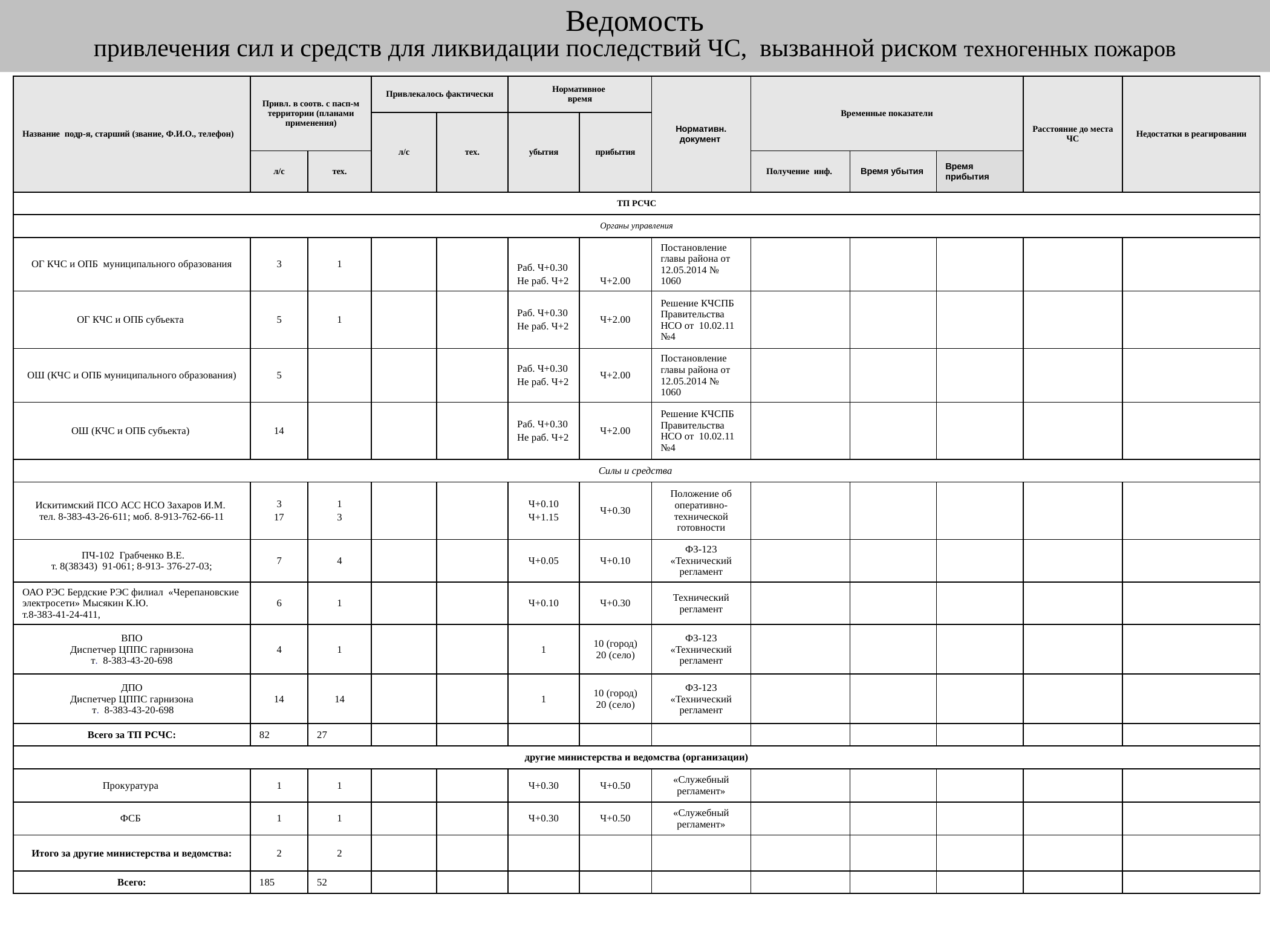

Ведомость
привлечения сил и средств для ликвидации последствий ЧС,  вызванной риском техногенных пожаров
Ведомость
привлечения сил и средств
| Название подр-я, старший (звание, Ф.И.О., телефон) | Привл. в соотв. с пасп-м территории (планами применения) |  | Привлекалось фактически |  | Нормативное время |  | Нормативн. документ | Временные показатели |  |  | Расстояние до места ЧС | Недостатки в реагировании |
| --- | --- | --- | --- | --- | --- | --- | --- | --- | --- | --- | --- | --- |
|  |  |  | л/с | тех. | убытия | прибытия |  |  |  |  |  |  |
|  | л/с | тех. |  |  |  |  |  | Получение инф. | Время убытия | Время прибытия |  |  |
| ТП РСЧС |  |  |  |  |  |  |  |  |  |  |  |  |
| Органы управления |  |  |  |  |  |  |  |  |  |  |  |  |
| ОГ КЧС и ОПБ муниципального образования | 3 | 1 |  |  | Раб. Ч+0.30 Не раб. Ч+2 | Ч+2.00 | Постановление главы района от 12.05.2014 № 1060 |  |  |  |  |  |
| ОГ КЧС и ОПБ субъекта | 5 | 1 |  |  | Раб. Ч+0.30 Не раб. Ч+2 | Ч+2.00 | Решение КЧСПБ Правительства НСО от 10.02.11 №4 |  |  |  |  |  |
| ОШ (КЧС и ОПБ муниципального образования) | 5 |  |  |  | Раб. Ч+0.30 Не раб. Ч+2 | Ч+2.00 | Постановление главы района от 12.05.2014 № 1060 |  |  |  |  |  |
| ОШ (КЧС и ОПБ субъекта) | 14 |  |  |  | Раб. Ч+0.30 Не раб. Ч+2 | Ч+2.00 | Решение КЧСПБ Правительства НСО от 10.02.11 №4 |  |  |  |  |  |
| Силы и средства |  |  |  |  |  |  |  |  |  |  |  |  |
| Искитимский ПСО АСС НСО Захаров И.М. тел. 8-383-43-26-611; моб. 8-913-762-66-11 | 3 17 | 1 3 |  |  | Ч+0.10 Ч+1.15 | Ч+0.30 | Положение об оперативно-технической готовности |  |  |  |  |  |
| ПЧ-102 Грабченко В.Е. т. 8(38343) 91-061; 8-913- 376-27-03; | 7 | 4 |  |  | Ч+0.05 | Ч+0.10 | ФЗ-123 «Технический регламент |  |  |  |  |  |
| ОАО РЭС Бердские РЭС филиал «Черепановские электросети» Мысякин К.Ю. т.8-383-41-24-411, | 6 | 1 |  |  | Ч+0.10 | Ч+0.30 | Технический регламент |  |  |  |  |  |
| ВПО Диспетчер ЦППС гарнизона т. 8-383-43-20-698 | 4 | 1 |  |  | 1 | 10 (город) 20 (село) | ФЗ-123 «Технический регламент |  |  |  |  |  |
| ДПО Диспетчер ЦППС гарнизона т. 8-383-43-20-698 | 14 | 14 |  |  | 1 | 10 (город) 20 (село) | ФЗ-123 «Технический регламент |  |  |  |  |  |
| Всего за ТП РСЧС: | 82 | 27 |  |  |  |  |  |  |  |  |  |  |
| другие министерства и ведомства (организации) |  |  |  |  |  |  |  |  |  |  |  |  |
| Прокуратура | 1 | 1 |  |  | Ч+0.30 | Ч+0.50 | «Служебный регламент» |  |  |  |  |  |
| ФСБ | 1 | 1 |  |  | Ч+0.30 | Ч+0.50 | «Служебный регламент» |  |  |  |  |  |
| Итого за другие министерства и ведомства: | 2 | 2 |  |  |  |  |  |  |  |  |  |  |
| Всего: | 185 | 52 |  |  |  |  |  |  |  |  |  |  |